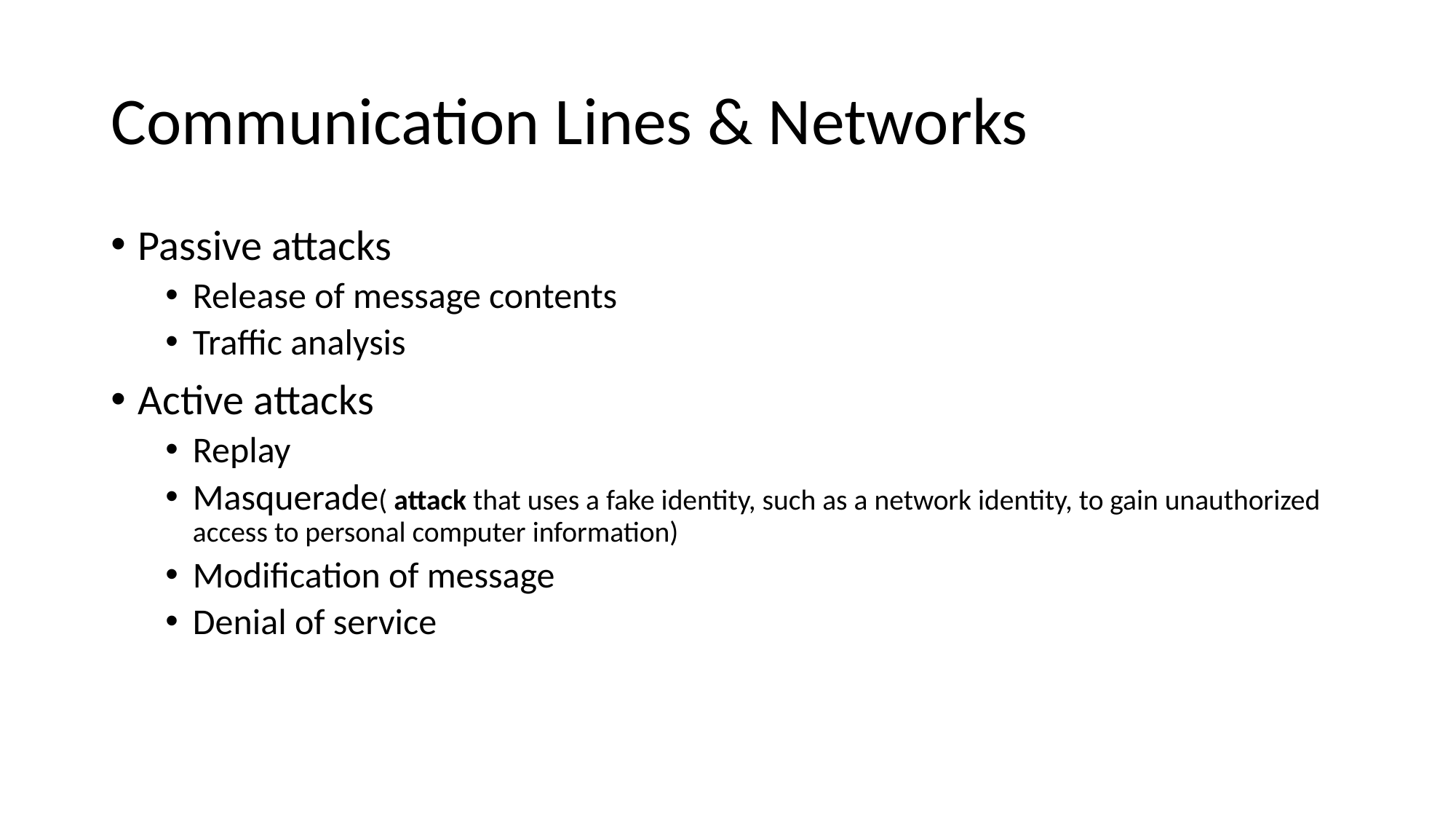

# Communication Lines & Networks
Passive attacks
Release of message contents
Traffic analysis
Active attacks
Replay
Masquerade( attack that uses a fake identity, such as a network identity, to gain unauthorized access to personal computer information)
Modification of message
Denial of service